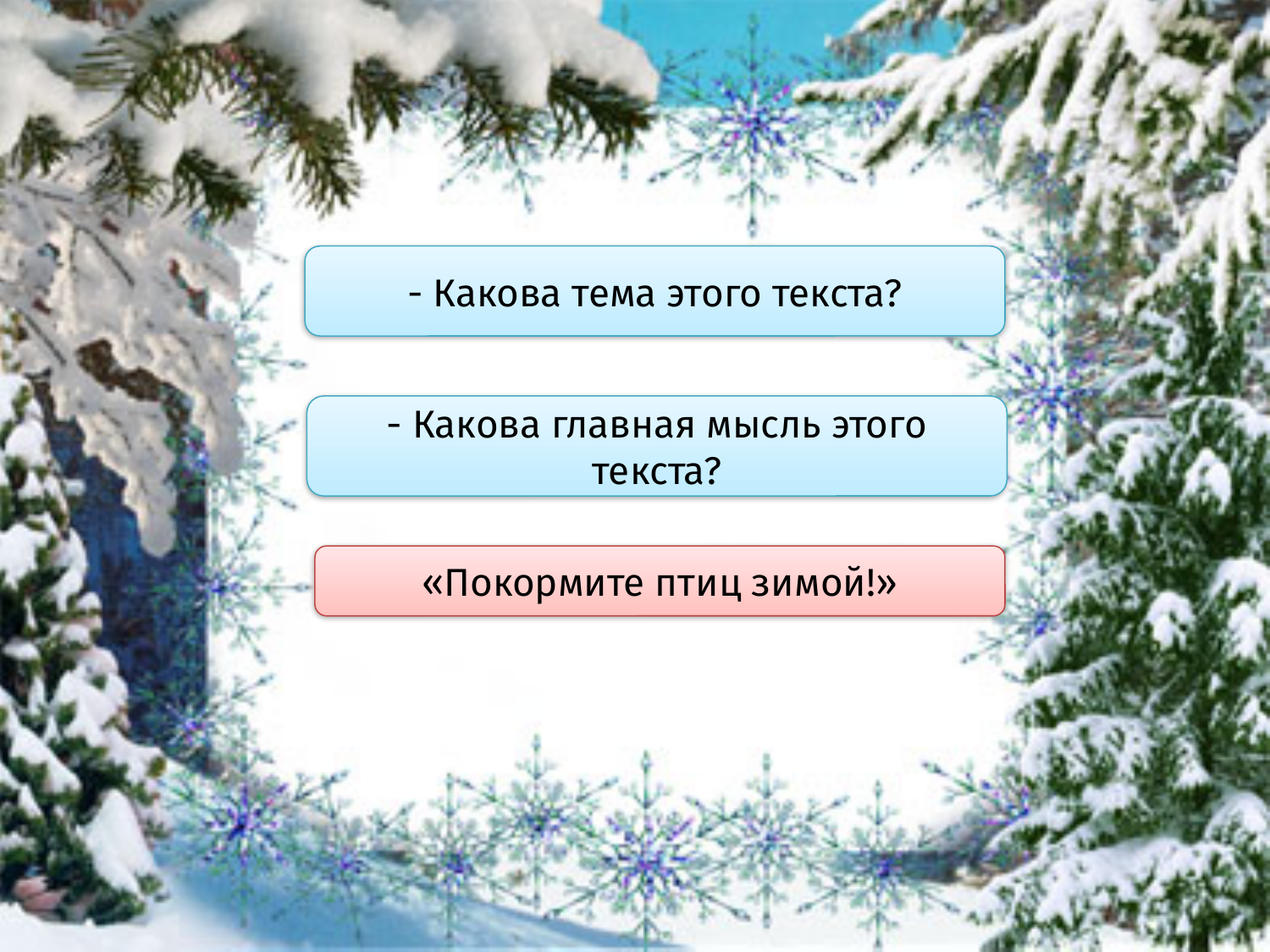

- Какова тема этого текста?
- Какова главная мысль этого текста?
«Покормите птиц зимой!»